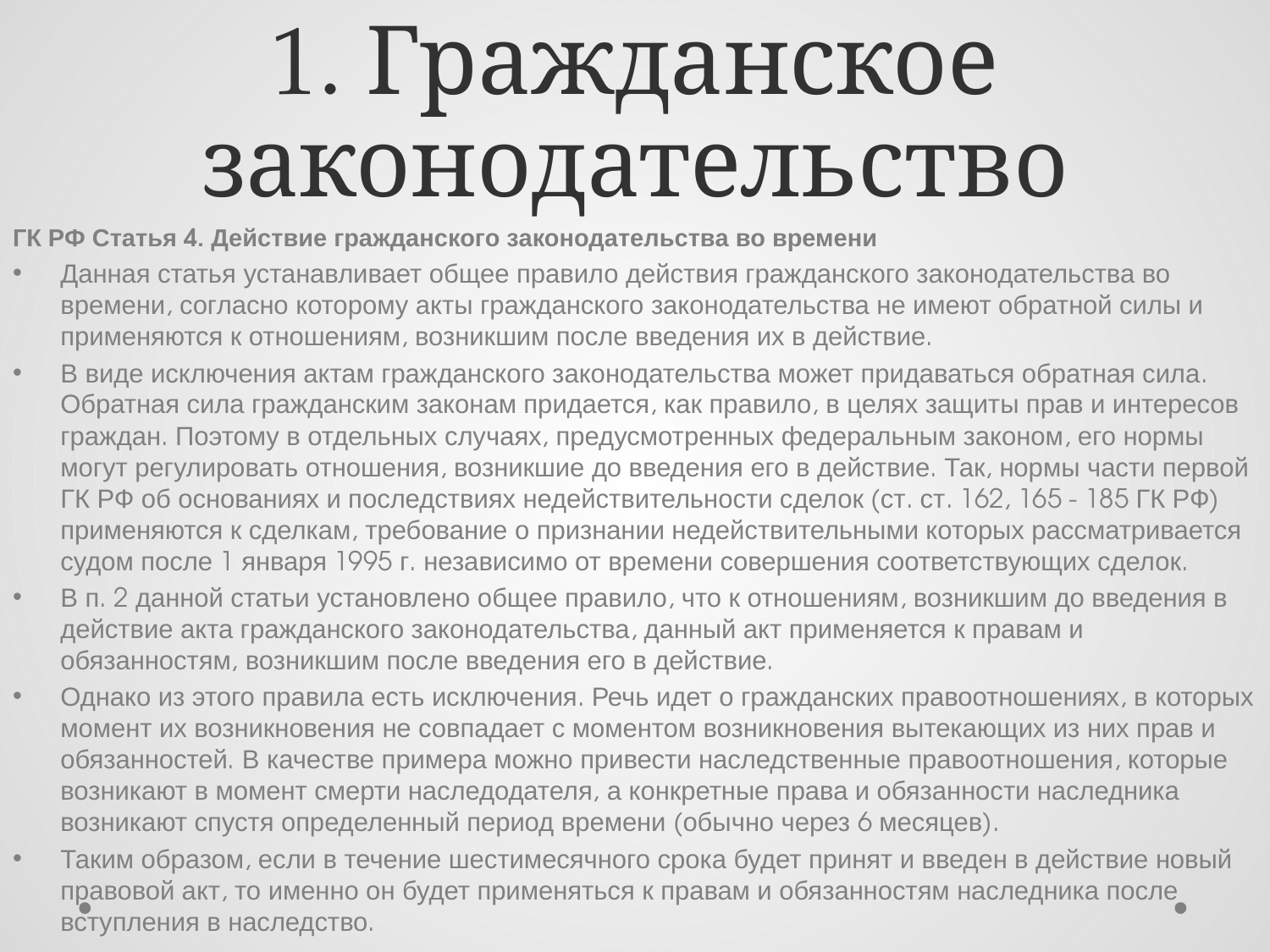

# 1. Гражданское законодательство
ГК РФ Статья 4. Действие гражданского законодательства во времени
Данная статья устанавливает общее правило действия гражданского законодательства во времени, согласно которому акты гражданского законодательства не имеют обратной силы и применяются к отношениям, возникшим после введения их в действие.
В виде исключения актам гражданского законодательства может придаваться обратная сила. Обратная сила гражданским законам придается, как правило, в целях защиты прав и интересов граждан. Поэтому в отдельных случаях, предусмотренных федеральным законом, его нормы могут регулировать отношения, возникшие до введения его в действие. Так, нормы части первой ГК РФ об основаниях и последствиях недействительности сделок (ст. ст. 162, 165 - 185 ГК РФ) применяются к сделкам, требование о признании недействительными которых рассматривается судом после 1 января 1995 г. независимо от времени совершения соответствующих сделок.
В п. 2 данной статьи установлено общее правило, что к отношениям, возникшим до введения в действие акта гражданского законодательства, данный акт применяется к правам и обязанностям, возникшим после введения его в действие.
Однако из этого правила есть исключения. Речь идет о гражданских правоотношениях, в которых момент их возникновения не совпадает с моментом возникновения вытекающих из них прав и обязанностей. В качестве примера можно привести наследственные правоотношения, которые возникают в момент смерти наследодателя, а конкретные права и обязанности наследника возникают спустя определенный период времени (обычно через 6 месяцев).
Таким образом, если в течение шестимесячного срока будет принят и введен в действие новый правовой акт, то именно он будет применяться к правам и обязанностям наследника после вступления в наследство.